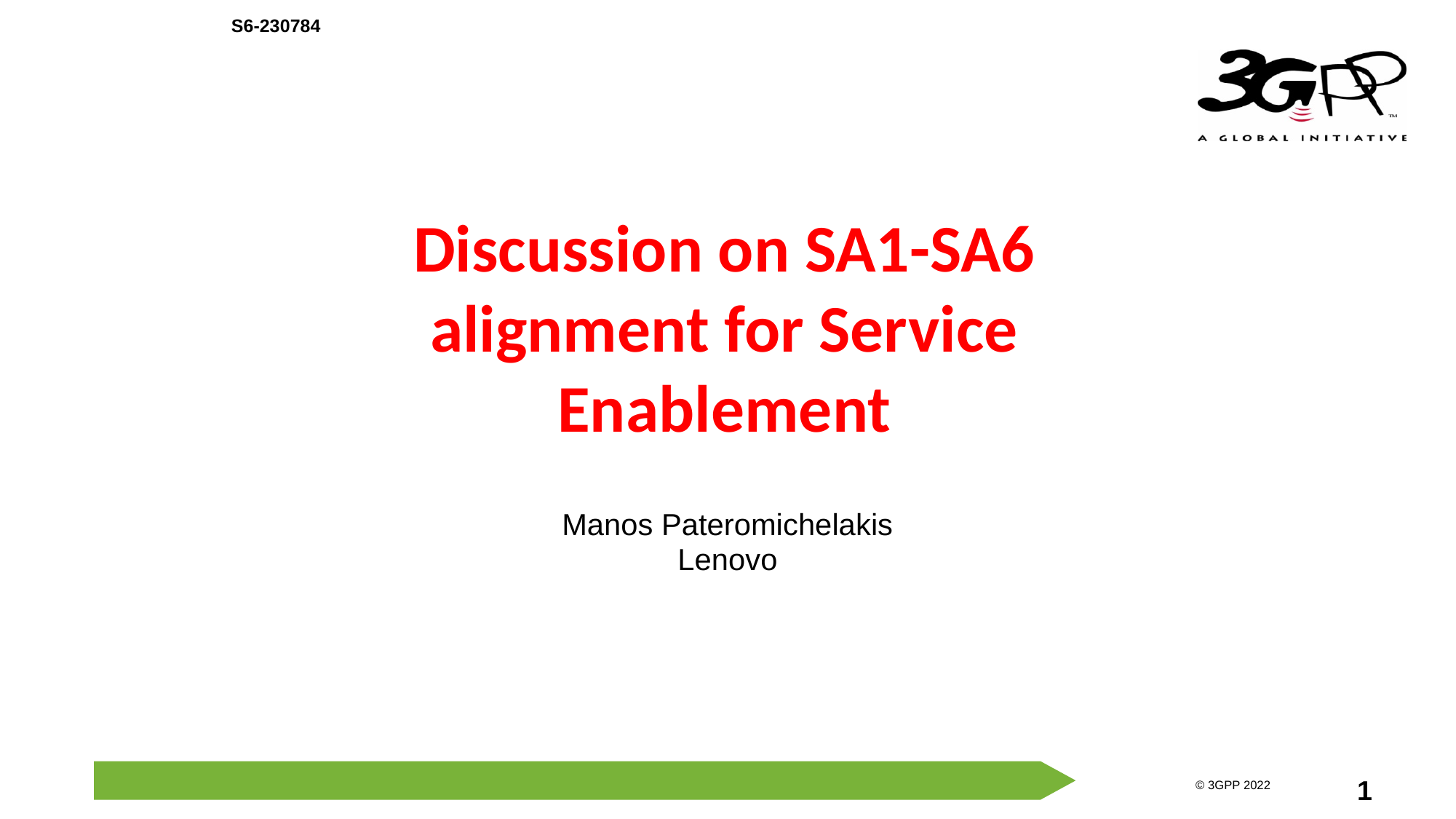

S6-230784
# Discussion on SA1-SA6 alignment for Service Enablement

Manos Pateromichelakis
Lenovo